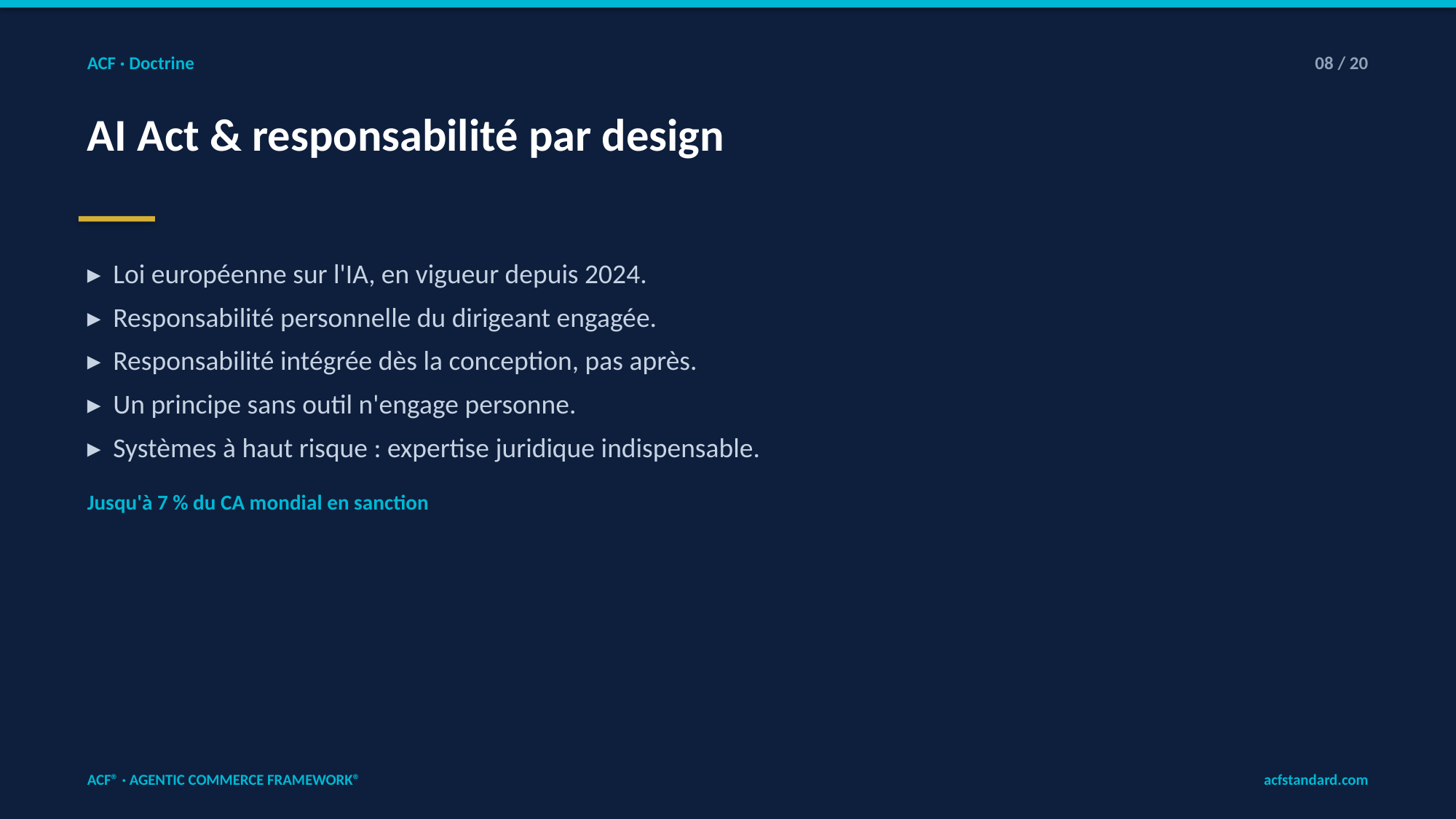

ACF · Doctrine
08 / 20
AI Act & responsabilité par design

▸  Loi européenne sur l'IA, en vigueur depuis 2024.
▸  Responsabilité personnelle du dirigeant engagée.
▸  Responsabilité intégrée dès la conception, pas après.
▸  Un principe sans outil n'engage personne.
▸  Systèmes à haut risque : expertise juridique indispensable.
Jusqu'à 7 % du CA mondial en sanction
ACF® · AGENTIC COMMERCE FRAMEWORK®
acfstandard.com